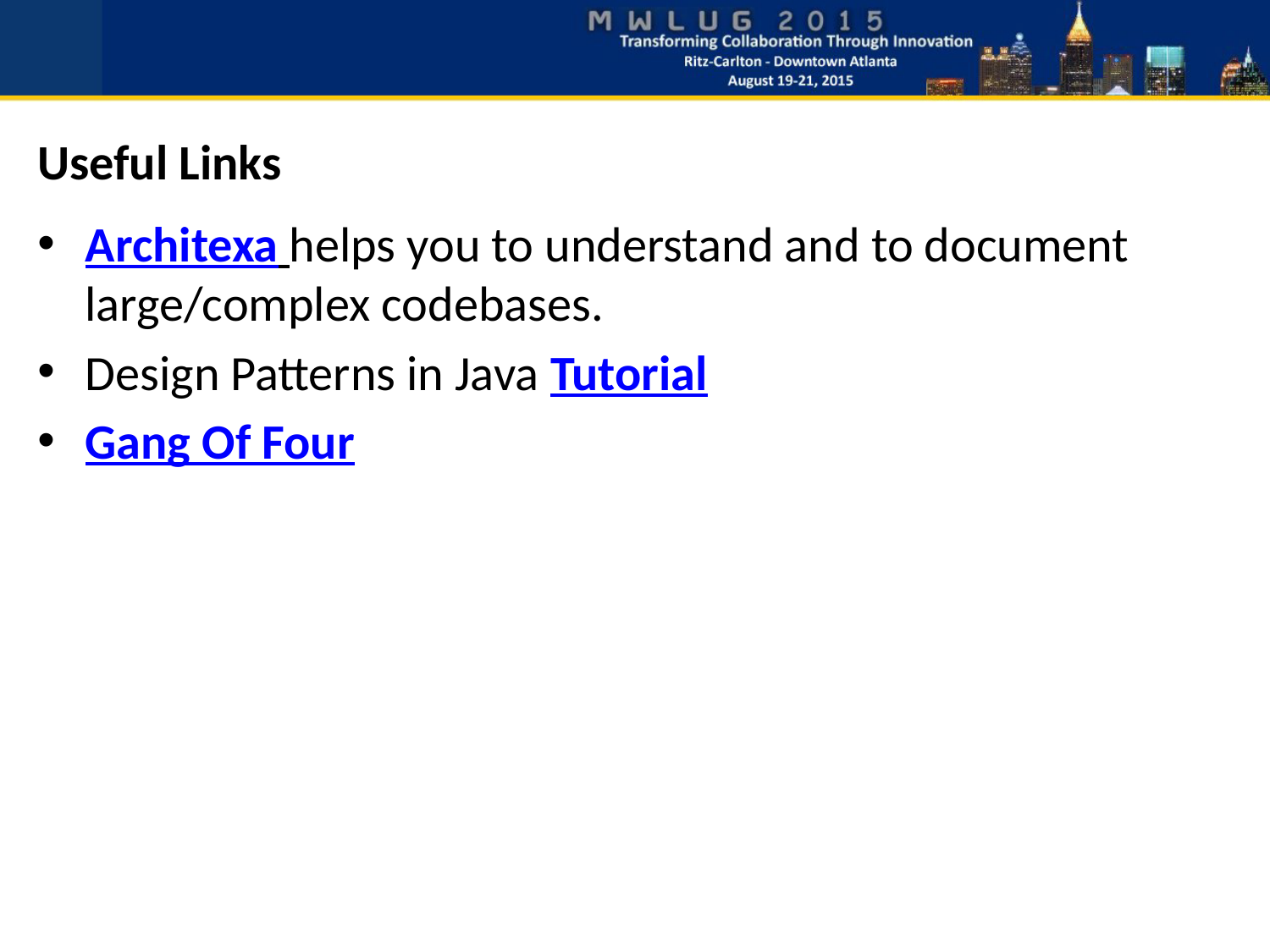

# Useful Links
Architexa helps you to understand and to document large/complex codebases.
Design Patterns in Java Tutorial
Gang Of Four